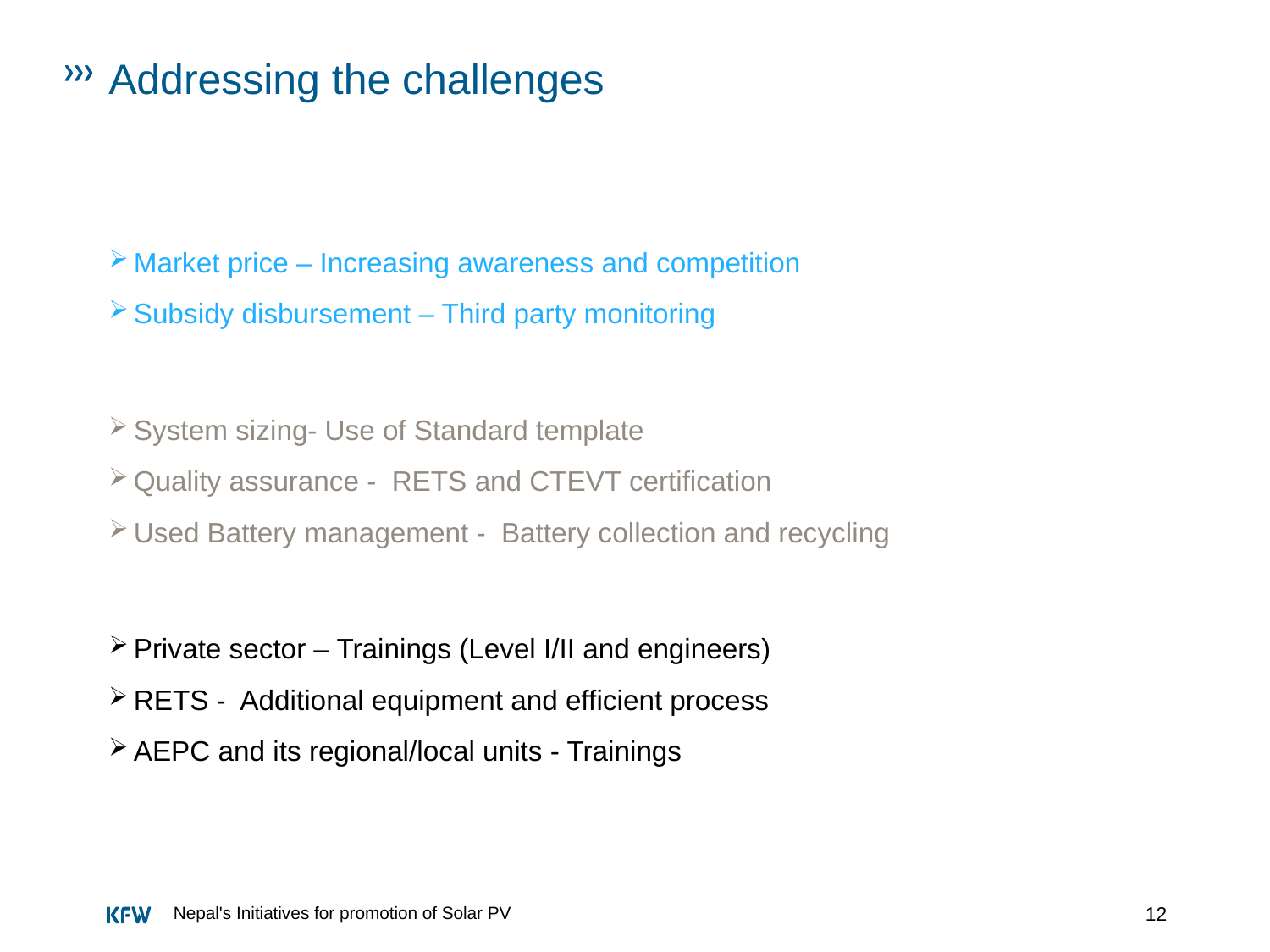

# Addressing the challenges
Market price – Increasing awareness and competition
Subsidy disbursement – Third party monitoring

System sizing- Use of Standard template
Quality assurance -  RETS and CTEVT certification
Used Battery management -  Battery collection and recycling

Private sector – Trainings (Level I/II and engineers)
RETS -  Additional equipment and efficient process
AEPC and its regional/local units - Trainings
12
Nepal's Initiatives for promotion of Solar PV